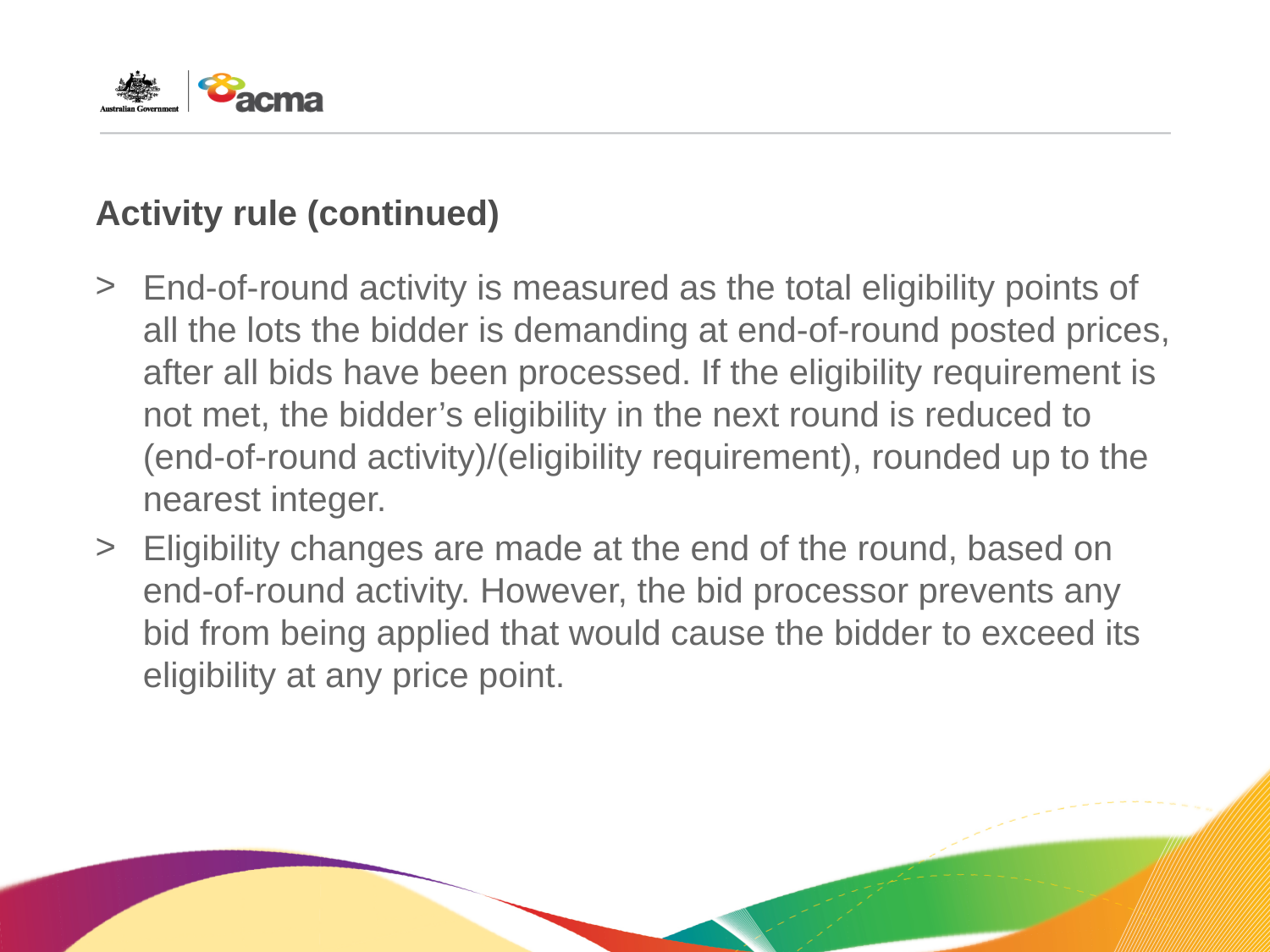

# Activity rule (continued)
End-of-round activity is measured as the total eligibility points of all the lots the bidder is demanding at end-of-round posted prices, after all bids have been processed. If the eligibility requirement is not met, the bidder’s eligibility in the next round is reduced to (end-of-round activity)/(eligibility requirement), rounded up to the nearest integer.
Eligibility changes are made at the end of the round, based on end-of-round activity. However, the bid processor prevents any bid from being applied that would cause the bidder to exceed its eligibility at any price point.